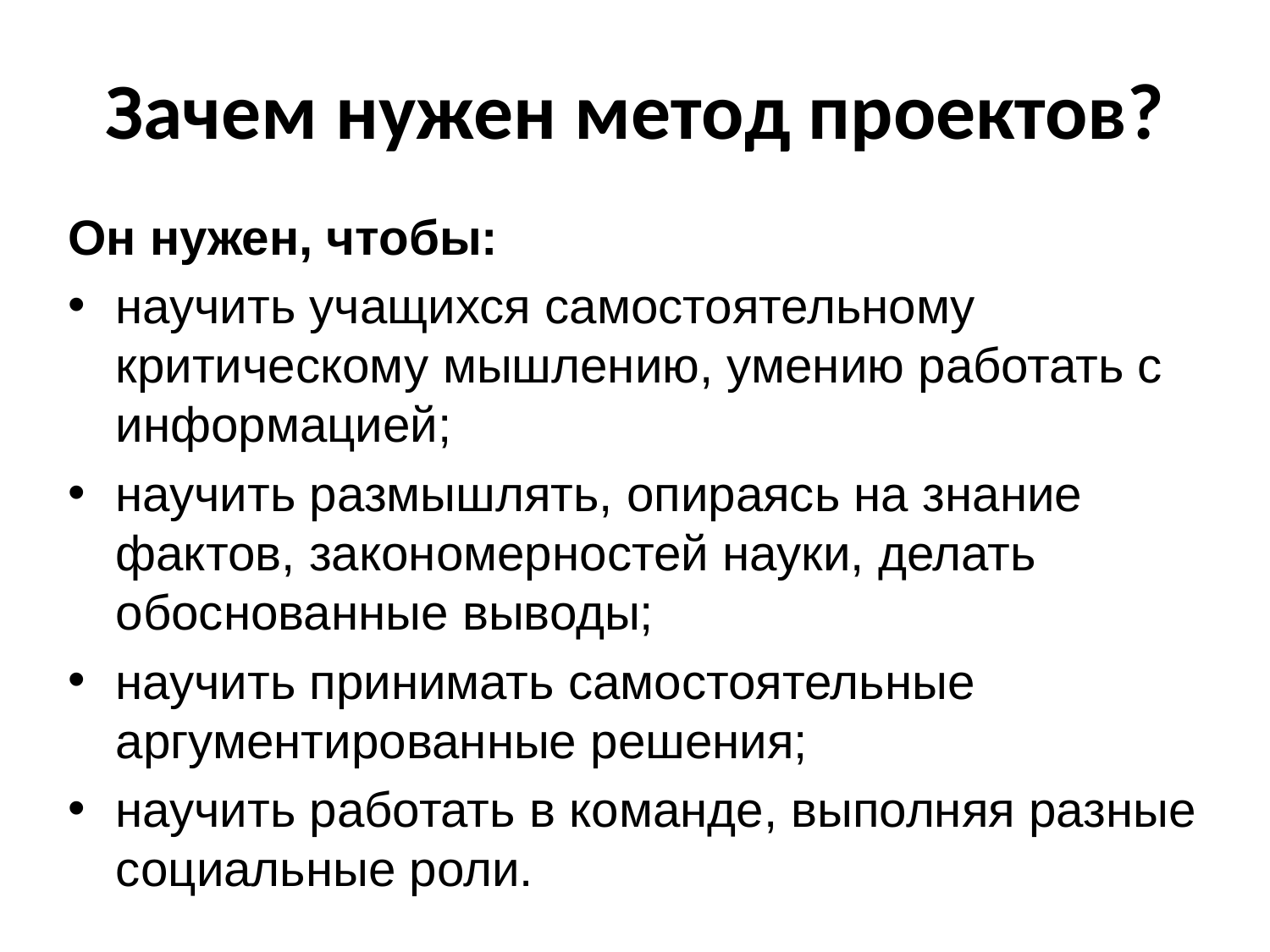

# Зачем нужен метод проектов?
Он нужен, чтобы:
научить учащихся самостоятельному критическому мышлению, умению работать с информацией;
научить размышлять, опираясь на знание фактов, закономерностей науки, делать обоснованные выводы;
научить принимать самостоятельные аргументированные решения;
научить работать в команде, выполняя разные социальные роли.